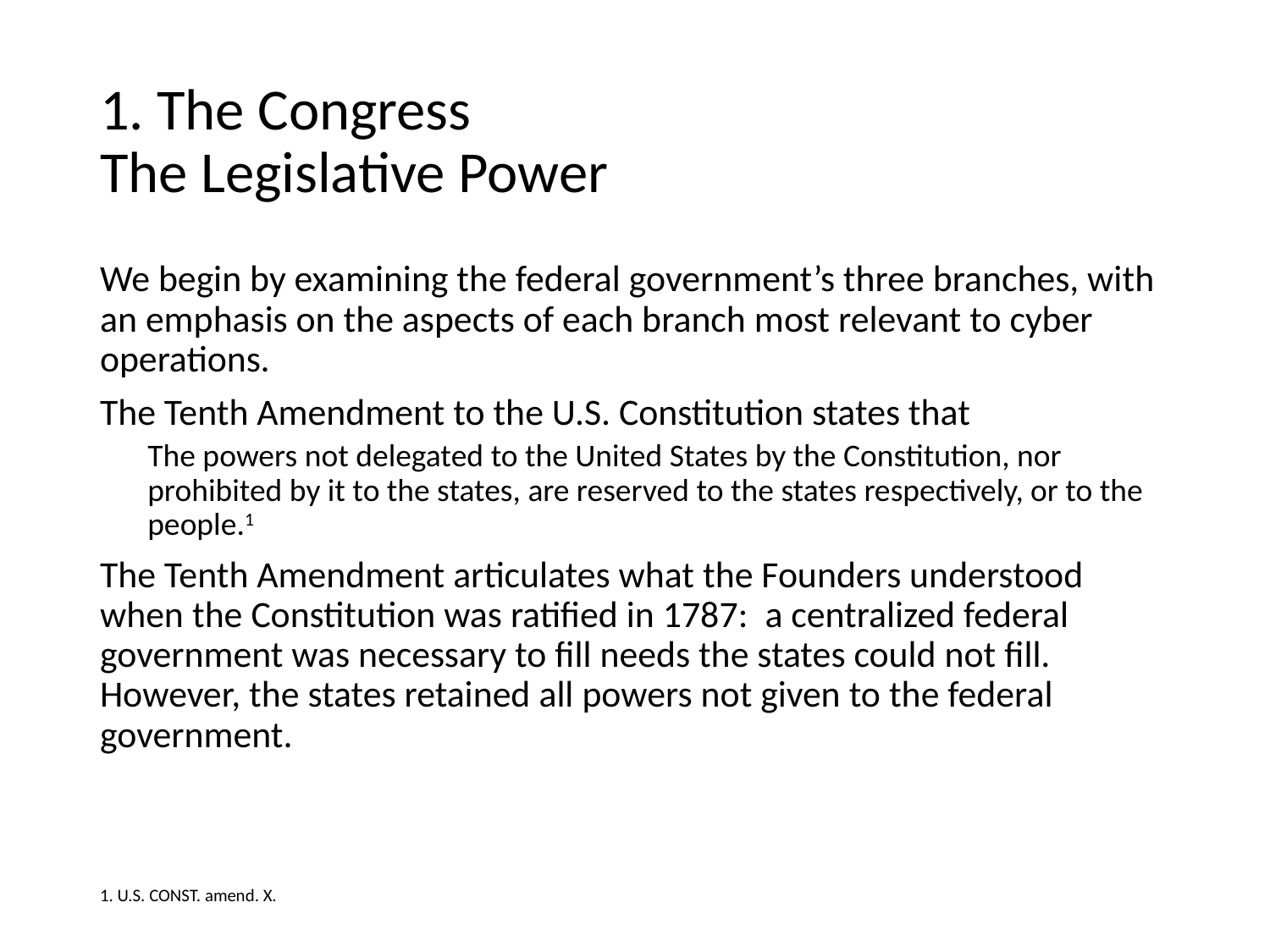

# 1. The Congress The Legislative Power
We begin by examining the federal government’s three branches, with an emphasis on the aspects of each branch most relevant to cyber operations.
The Tenth Amendment to the U.S. Constitution states that
The powers not delegated to the United States by the Constitution, nor prohibited by it to the states, are reserved to the states respectively, or to the people.1
The Tenth Amendment articulates what the Founders understood when the Constitution was ratified in 1787:  a centralized federal government was necessary to fill needs the states could not fill.  However, the states retained all powers not given to the federal government.

1. U.S. Const. amend. X.